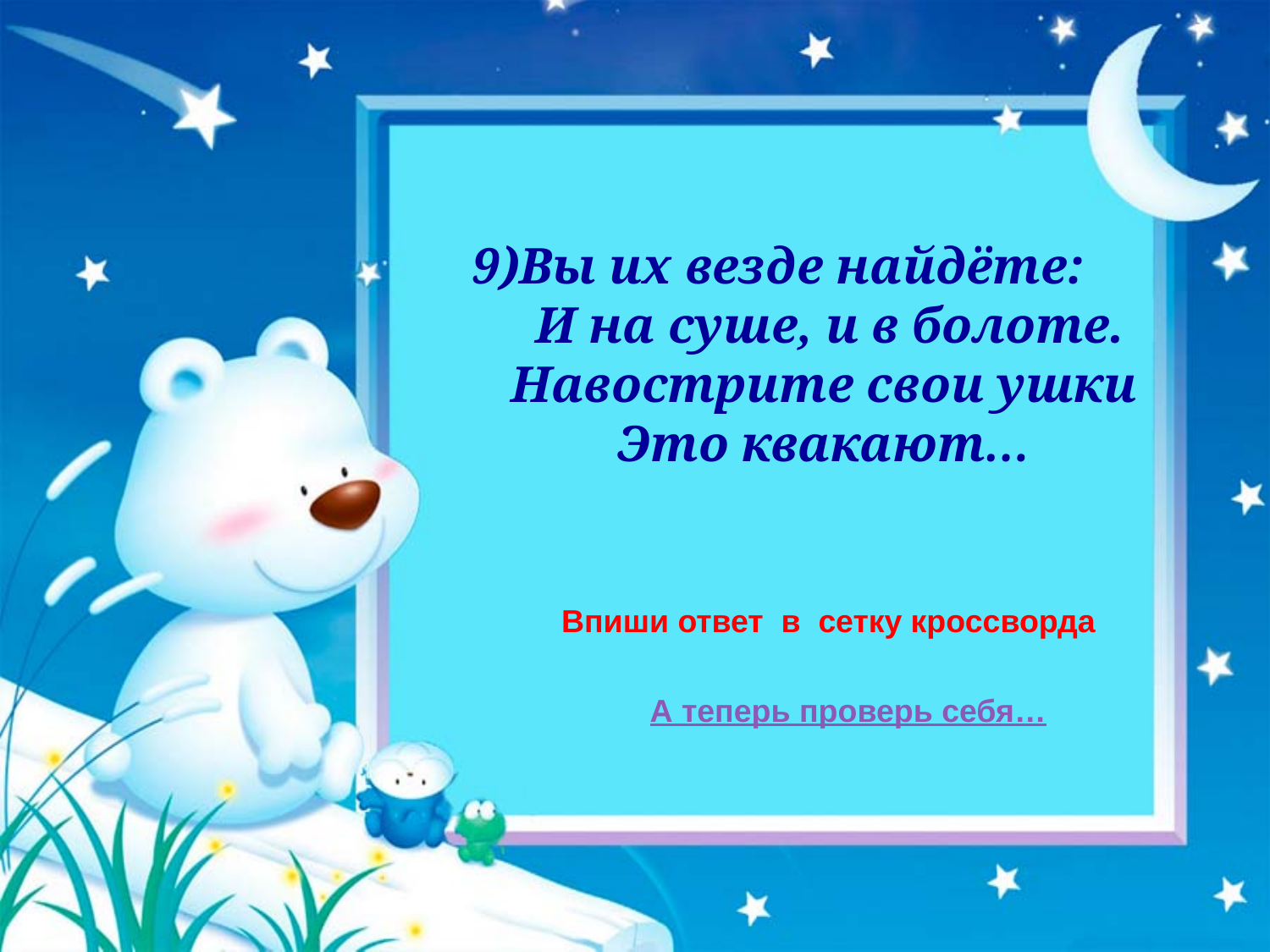

9)Вы их везде найдёте:
        И на суше, и в болоте.
        Навострите свои ушки
        Это квакают…
Впиши ответ  в  сетку кроссворда
А теперь проверь себя…